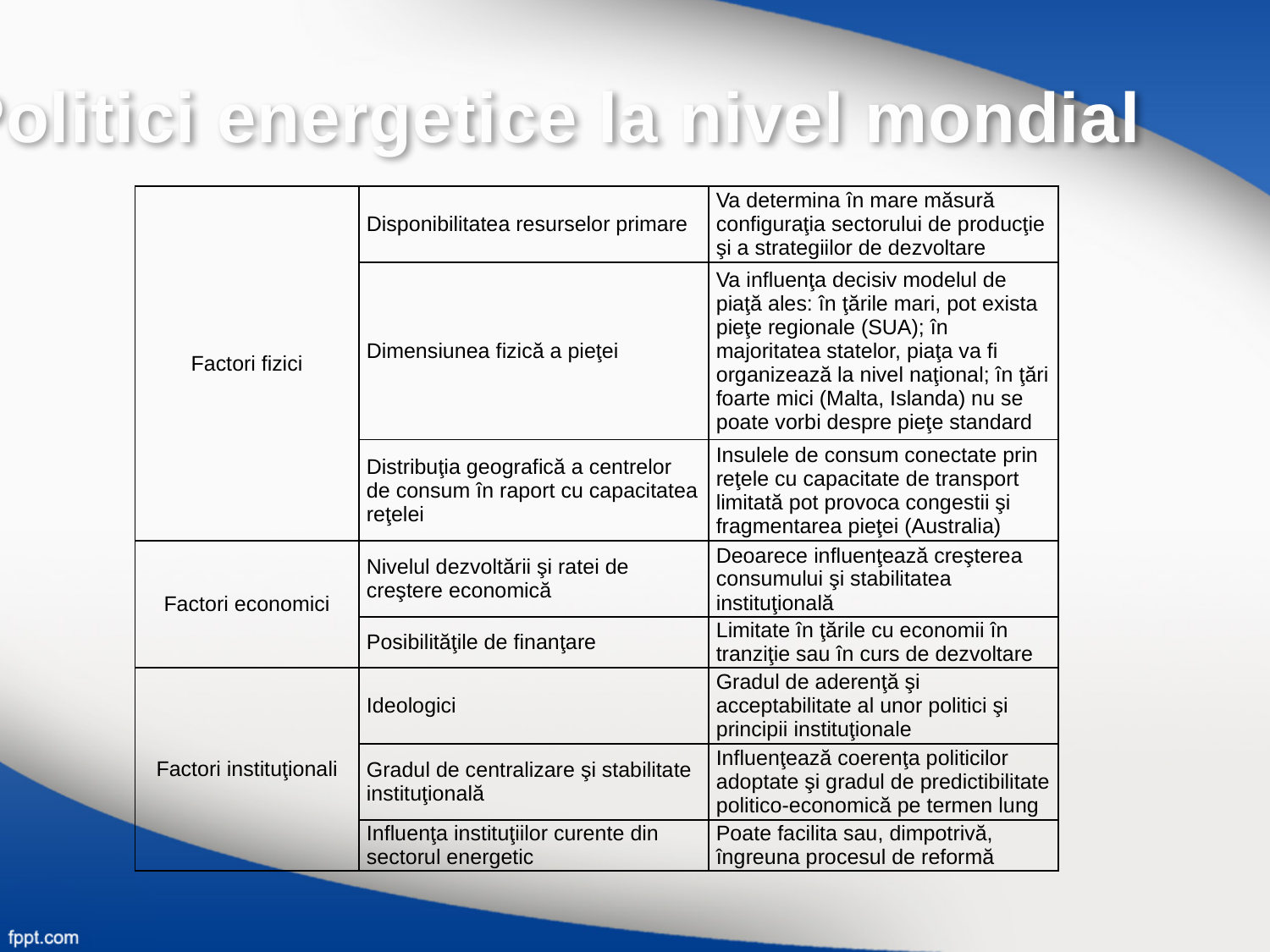

Politici energetice la nivel mondial
| Factori fizici | Disponibilitatea resurselor primare | Va determina în mare măsură configuraţia sectorului de producţie şi a strategiilor de dezvoltare |
| --- | --- | --- |
|  | Dimensiunea fizică a pieţei | Va influenţa decisiv modelul de piaţă ales: în ţările mari, pot exista pieţe regionale (SUA); în majoritatea statelor, piaţa va fi organizează la nivel naţional; în ţări foarte mici (Malta, Islanda) nu se poate vorbi despre pieţe standard |
|  | Distribuţia geografică a centrelor de consum în raport cu capacitatea reţelei | Insulele de consum conectate prin reţele cu capacitate de transport limitată pot provoca congestii şi fragmentarea pieţei (Australia) |
| Factori economici | Nivelul dezvoltării şi ratei de creştere economică | Deoarece influenţează creşterea consumului şi stabilitatea instituţională |
|  | Posibilităţile de finanţare | Limitate în ţările cu economii în tranziţie sau în curs de dezvoltare |
| Factori instituţionali | Ideologici | Gradul de aderenţă şi acceptabilitate al unor politici şi principii instituţionale |
|  | Gradul de centralizare şi stabilitate instituţională | Influenţează coerenţa politicilor adoptate şi gradul de predictibilitate politico-economică pe termen lung |
|  | Influenţa instituţiilor curente din sectorul energetic | Poate facilita sau, dimpotrivă, îngreuna procesul de reformă |